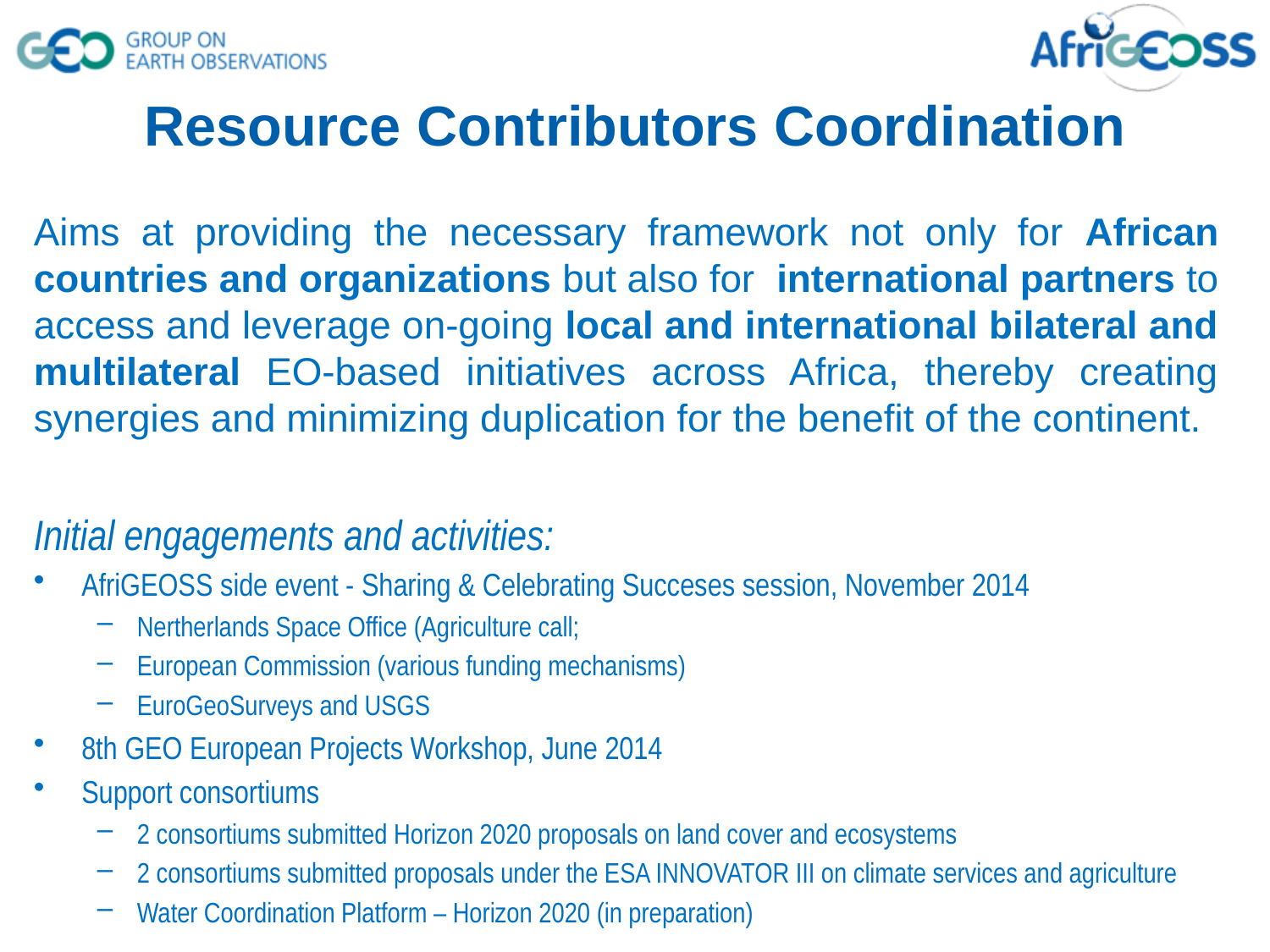

# Resource Contributors Coordination
Aims at providing the necessary framework not only for African countries and organizations but also for  international partners to access and leverage on-going local and international bilateral and multilateral EO-based initiatives across Africa, thereby creating synergies and minimizing duplication for the benefit of the continent.

Initial engagements and activities:
AfriGEOSS side event - Sharing & Celebrating Succeses session, November 2014
Nertherlands Space Office (Agriculture call;
European Commission (various funding mechanisms)
EuroGeoSurveys and USGS
8th GEO European Projects Workshop, June 2014
Support consortiums
2 consortiums submitted Horizon 2020 proposals on land cover and ecosystems
2 consortiums submitted proposals under the ESA INNOVATOR III on climate services and agriculture
Water Coordination Platform – Horizon 2020 (in preparation)